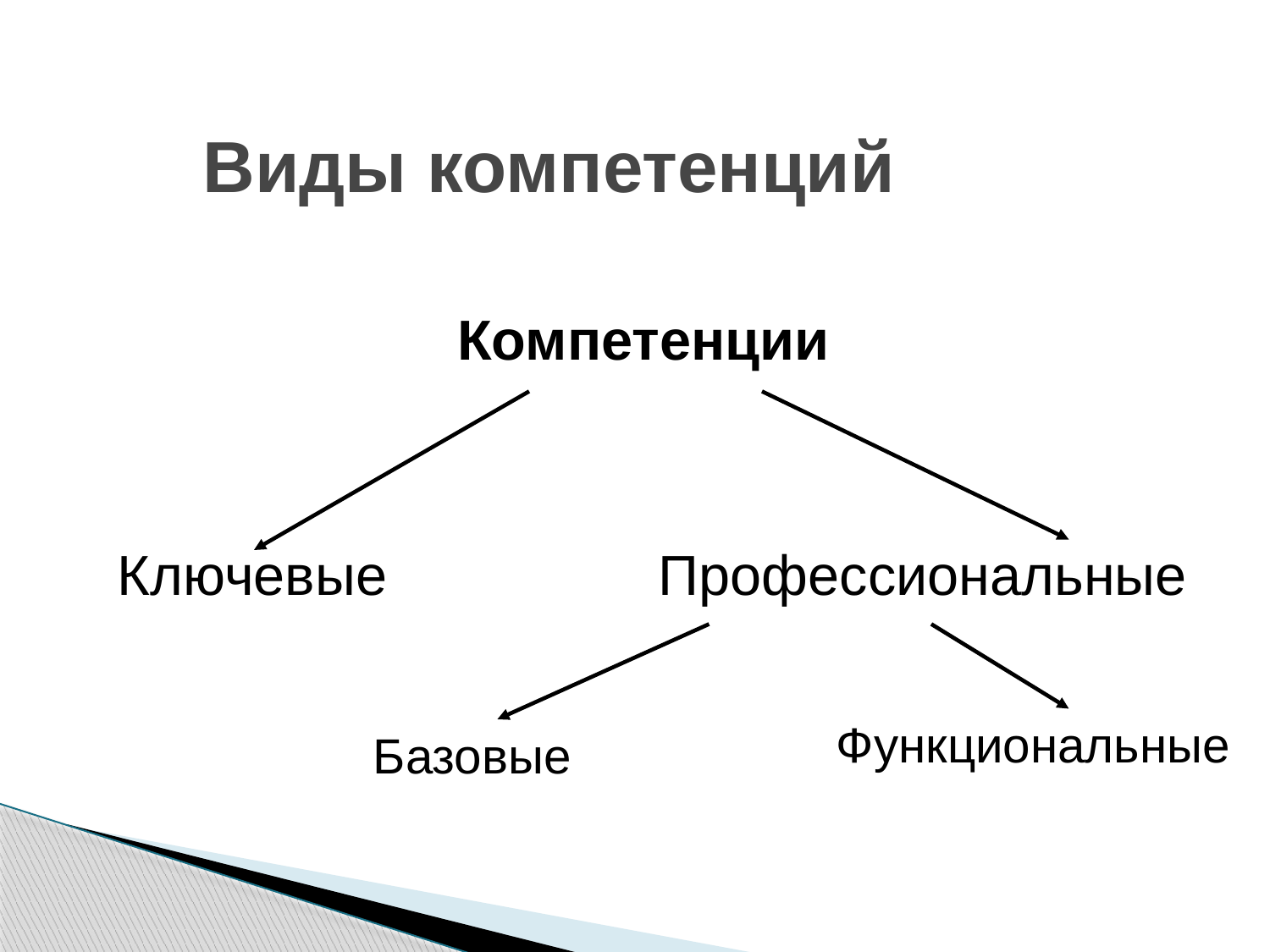

# Виды компетенций
Компетенции

Ключевые
Профессиональные

Функциональные
Базовые